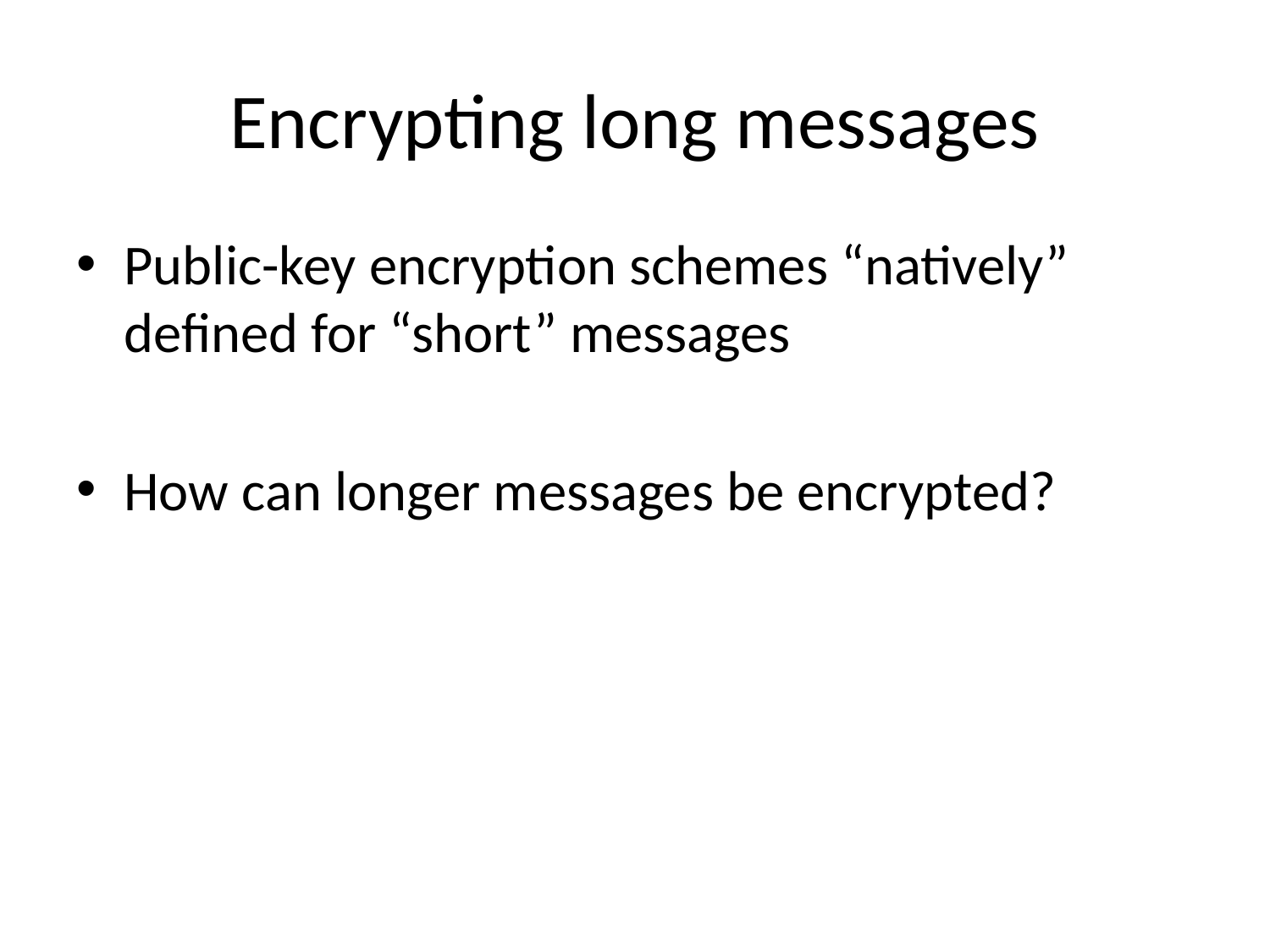

# Encrypting long messages
Public-key encryption schemes “natively” defined for “short” messages

How can longer messages be encrypted?